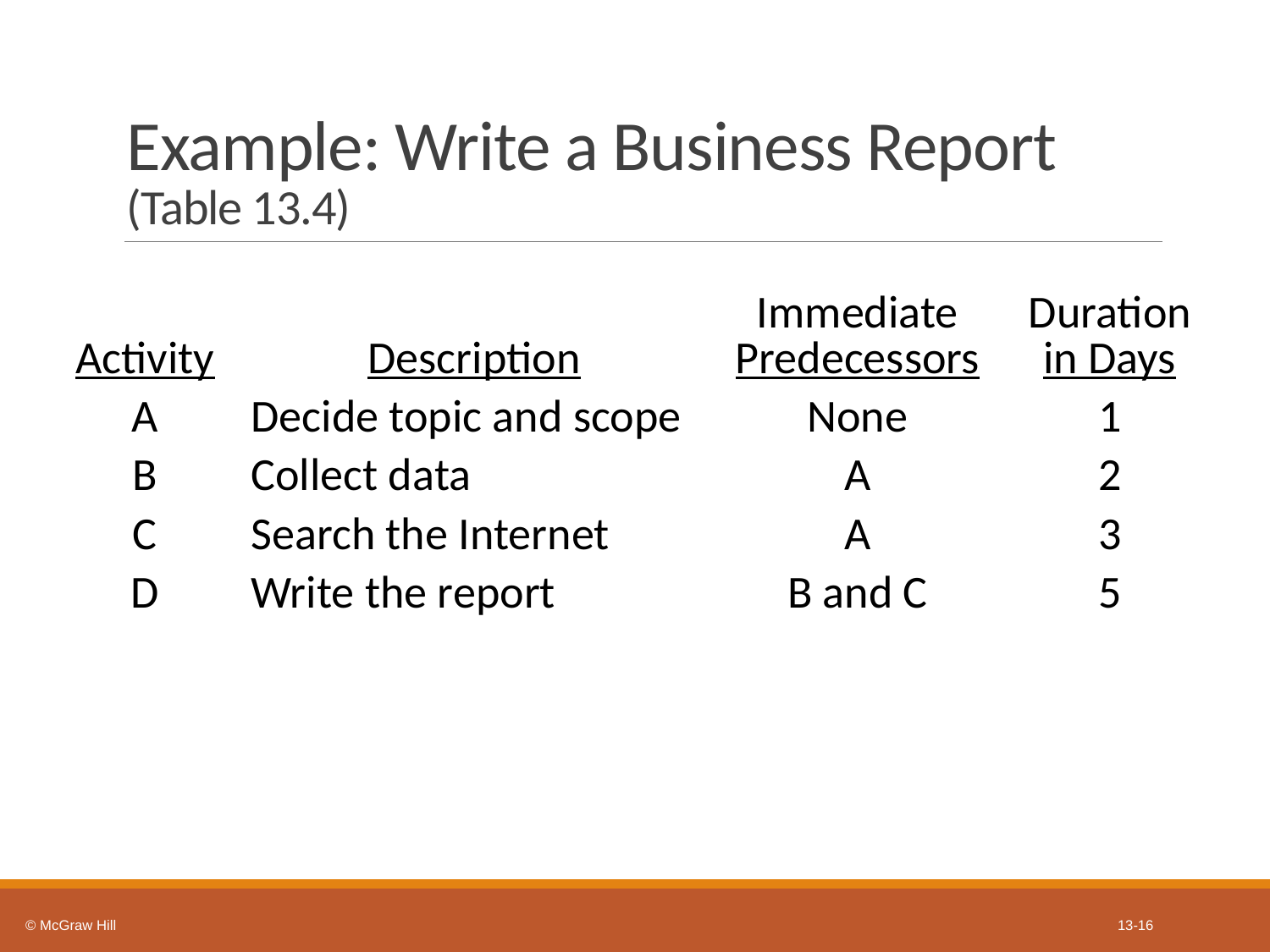

# Example: Write a Business Report (Table 13.4)
| Activity | Description | Immediate Predecessors | Duration in Days |
| --- | --- | --- | --- |
| A | Decide topic and scope | None | 1 |
| B | Collect data | A | 2 |
| C | Search the Internet | A | 3 |
| D | Write the report | B and C | 5 |